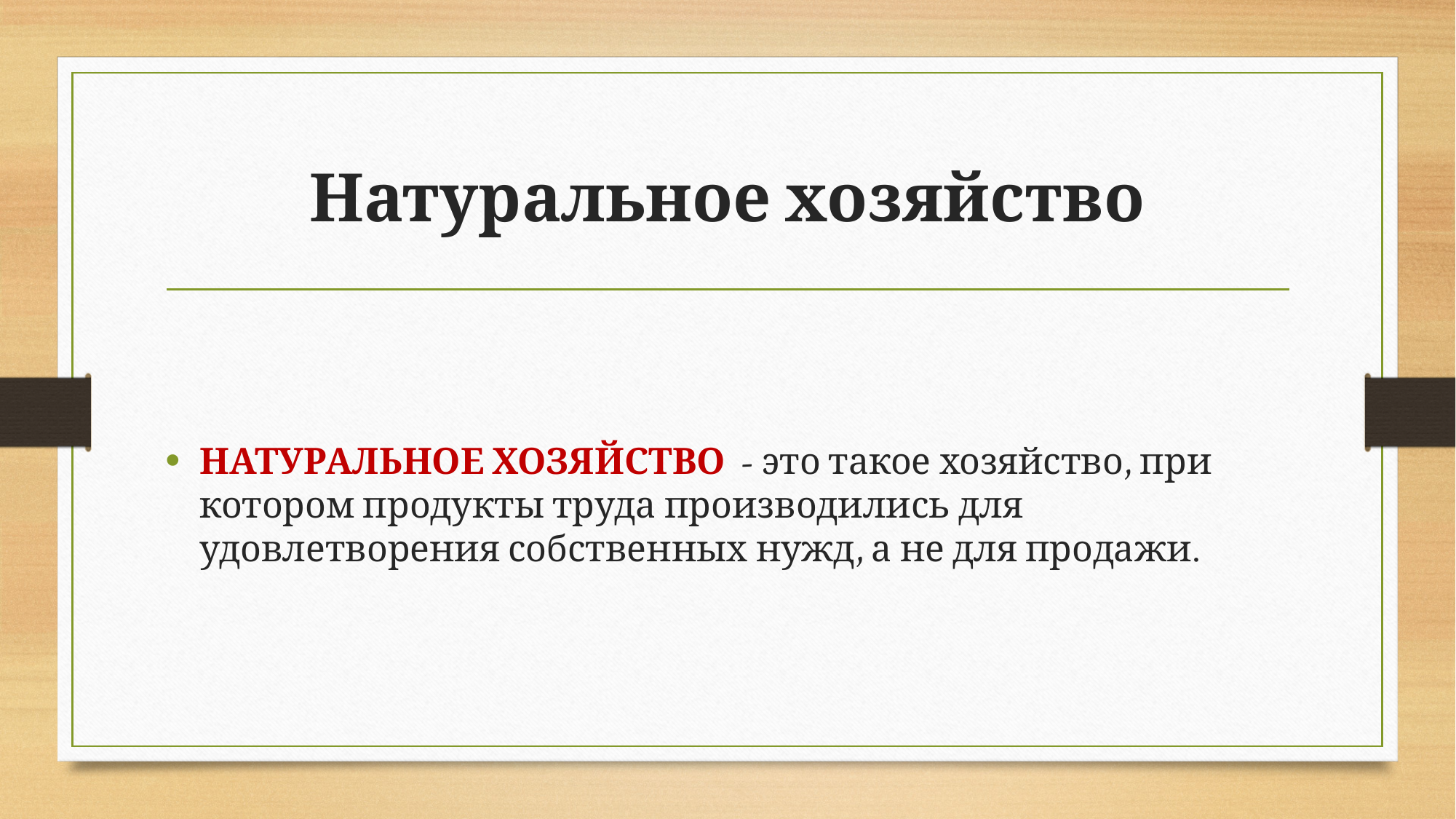

# Натуральное хозяйство
НАТУРАЛЬНОЕ ХОЗЯЙСТВО  - это такое хозяйство, при котором продукты труда производились для удовлетворения собственных нужд, а не для продажи.